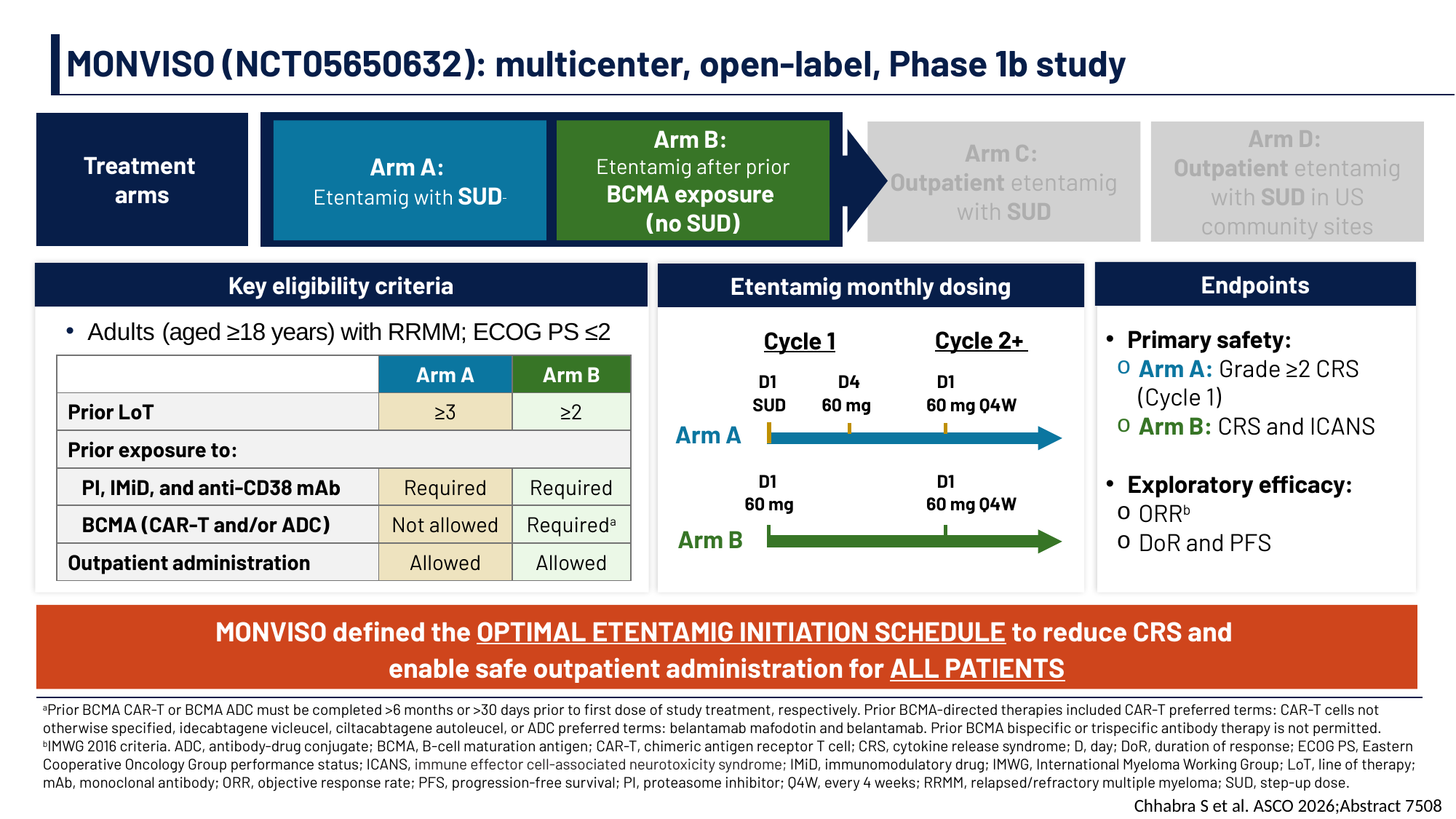

| MONVISO (NCT05650632): multicenter, open-label, Phase 1b study |
| --- |
Treatment
arms

Arm A:
Etentamig with SUD
Arm B:
Etentamig after prior BCMA exposure
(no SUD)
Arm C:
Outpatient etentamig with SUD
Arm D:
Outpatient etentamig with SUD in US community sites

Endpoints
Key eligibility criteria
Etentamig monthly dosing

Adults (aged ≥18 years) with RRMM; ECOG PS ≤2
Primary safety:
Arm A: Grade ≥2 CRS (Cycle 1)
Arm B: CRS and ICANS

Exploratory efficacy:
ORRb
DoR and PFS
Cycle 2+
Cycle 1
|  | Arm A | Arm B |
| --- | --- | --- |
| Prior LoT | ≥3 | ≥2 |
| Prior exposure to: |  |  |
| PI, IMiD, and anti-CD38 mAb | Required | Required |
| BCMA (CAR-T and/or ADC) | Not allowed | Requireda |
| Outpatient administration | Allowed | Allowed |
D1
D4
D1
SUD
60 mg
60 mg Q4W
Arm A
D1
D1
60 mg Q4W
60 mg
Arm B
MONVISO defined the OPTIMAL ETENTAMIG INITIATION SCHEDULE to reduce CRS and
enable safe outpatient administration for ALL PATIENTS
aPrior BCMA CAR-T or BCMA ADC must be completed >6 months or >30 days prior to first dose of study treatment, respectively. Prior BCMA-directed therapies included CAR-T preferred terms: CAR-T cells not otherwise specified, idecabtagene vicleucel, ciltacabtagene autoleucel, or ADC preferred terms: belantamab mafodotin and belantamab. Prior BCMA bispecific or trispecific antibody therapy is not permitted. bIMWG 2016 criteria. ADC, antibody-drug conjugate; BCMA, B-cell maturation antigen; CAR-T, chimeric antigen receptor T cell; CRS, cytokine release syndrome; D, day; DoR, duration of response; ECOG PS, Eastern Cooperative Oncology Group performance status; ICANS, immune effector cell-associated neurotoxicity syndrome; IMiD, immunomodulatory drug; IMWG, International Myeloma Working Group; LoT, line of therapy; mAb, monoclonal antibody; ORR, objective response rate; PFS, progression-free survival; PI, proteasome inhibitor; Q4W, every 4 weeks; RRMM, relapsed/refractory multiple myeloma; SUD, step-up dose.
Chhabra S et al. ASCO 2026;Abstract 7508